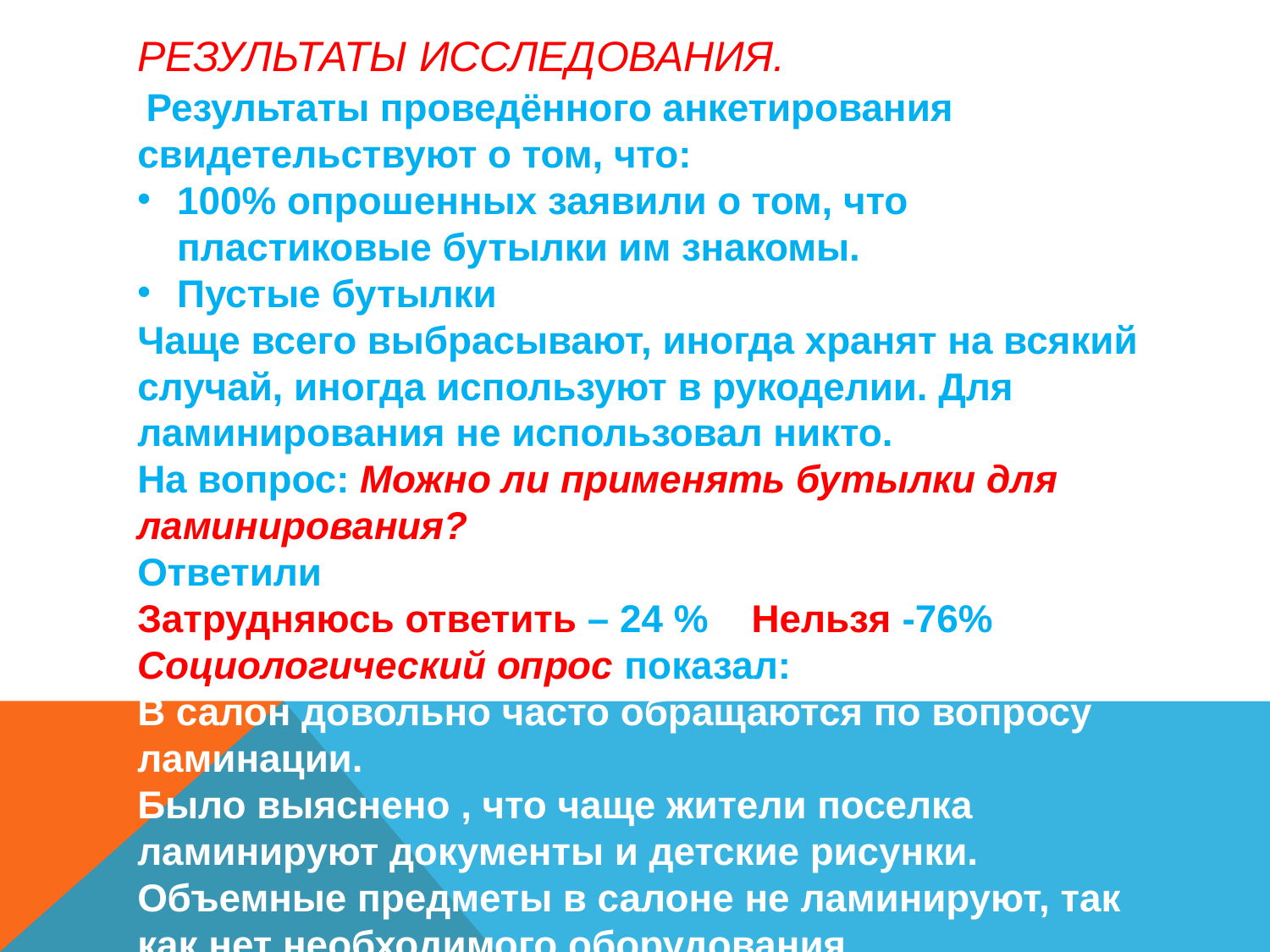

# Результаты исследования.
 Результаты проведённого анкетирования свидетельствуют о том, что:
100% опрошенных заявили о том, что пластиковые бутылки им знакомы.
Пустые бутылки
Чаще всего выбрасывают, иногда хранят на всякий случай, иногда используют в рукоделии. Для ламинирования не использовал никто.
На вопрос: Можно ли применять бутылки для ламинирования?
Ответили
Затрудняюсь ответить – 24 %    Нельзя -76%
Социологический опрос показал:
В салон довольно часто обращаются по вопросу ламинации.
Было выяснено , что чаще жители поселка ламинируют документы и детские рисунки.
Объемные предметы в салоне не ламинируют, так как нет необходимого оборудования.
.